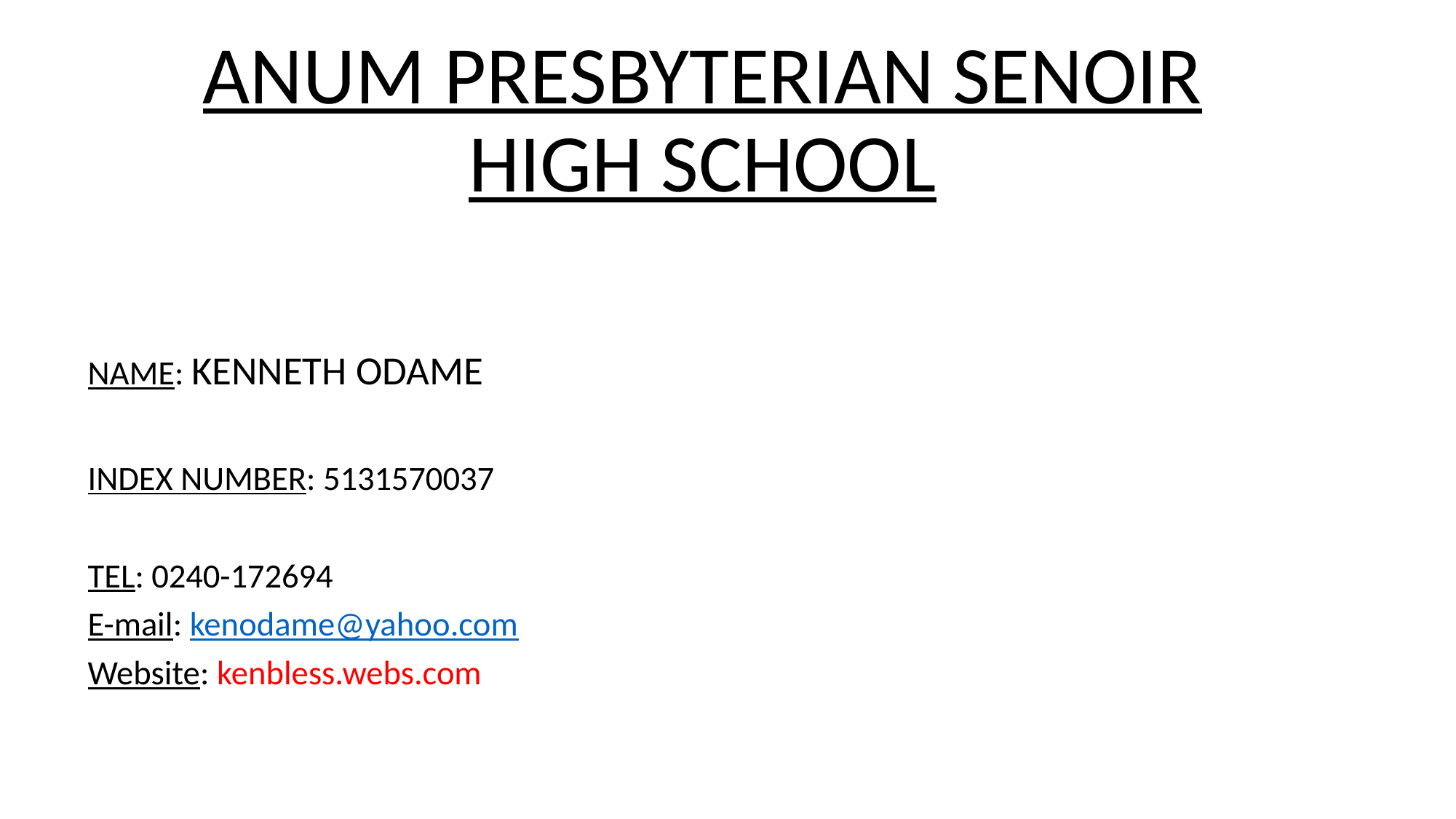

# ANUM PRESBYTERIAN SENOIR HIGH SCHOOL
NAME: KENNETH ODAME

INDEX NUMBER: 5131570037

TEL: 0240-172694
E-mail: kenodame@yahoo.com
Website: kenbless.webs.com